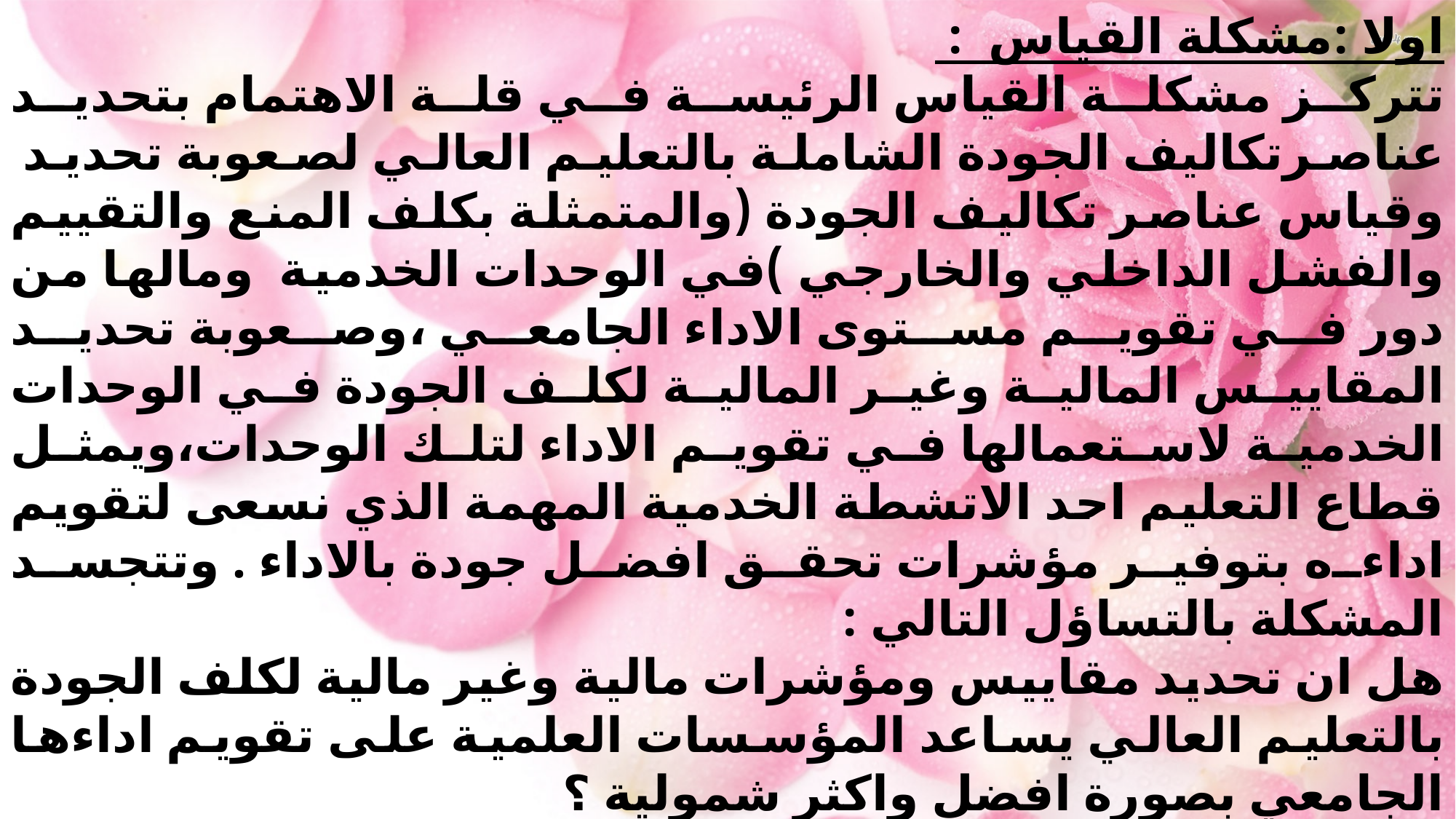

اولا :مشكلة القياس  :
تتركز مشكلة القياس الرئيسة في قلة الاهتمام بتحديد عناصرتكاليف الجودة الشاملة بالتعليم العالي لصعوبة تحديد  وقياس عناصر تكاليف الجودة (والمتمثلة بكلف المنع والتقييم والفشل الداخلي والخارجي )في الوحدات الخدمية  ومالها من دور في تقويم مستوى الاداء الجامعي ،وصعوبة تحديد المقاييس المالية وغير المالية لكلف الجودة في الوحدات الخدمية لاستعمالها في تقويم الاداء لتلك الوحدات،ويمثل قطاع التعليم احد الاتشطة الخدمية المهمة الذي نسعى لتقويم اداءه بتوفير مؤشرات تحقق افضل جودة بالاداء . وتتجسد المشكلة بالتساؤل التالي :
هل ان تحديد مقاييس ومؤشرات مالية وغير مالية لكلف الجودة بالتعليم العالي يساعد المؤسسات العلمية على تقويم اداءها الجامعي بصورة افضل واكثر شمولية ؟
ثانيا: هدف المحاضرة :
1- بيان أهمية كلف الجودة بتقويم الاداء  الجامعي.
2- تحديد المقاييس المالية وغير المالية لتكاليف الجودة الشامله بالتعليم العالي .
3- تحديد محاور الجودة بالتعليم العالي  لتقويم الاداء.